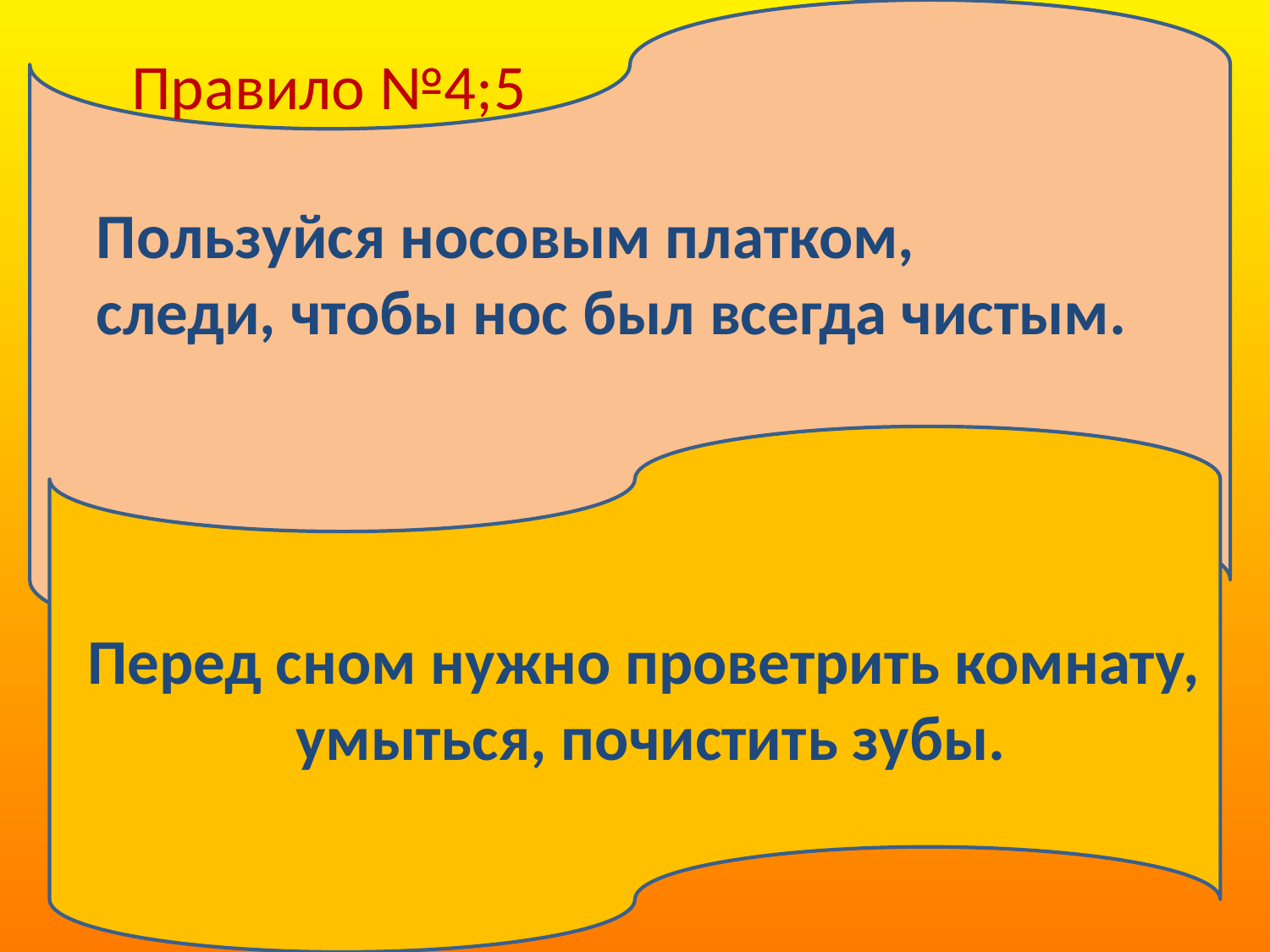

Правило №4;5
Пользуйся носовым платком,
следи, чтобы нос был всегда чистым.

Перед сном нужно проветрить комнату,
 умыться, почистить зубы.